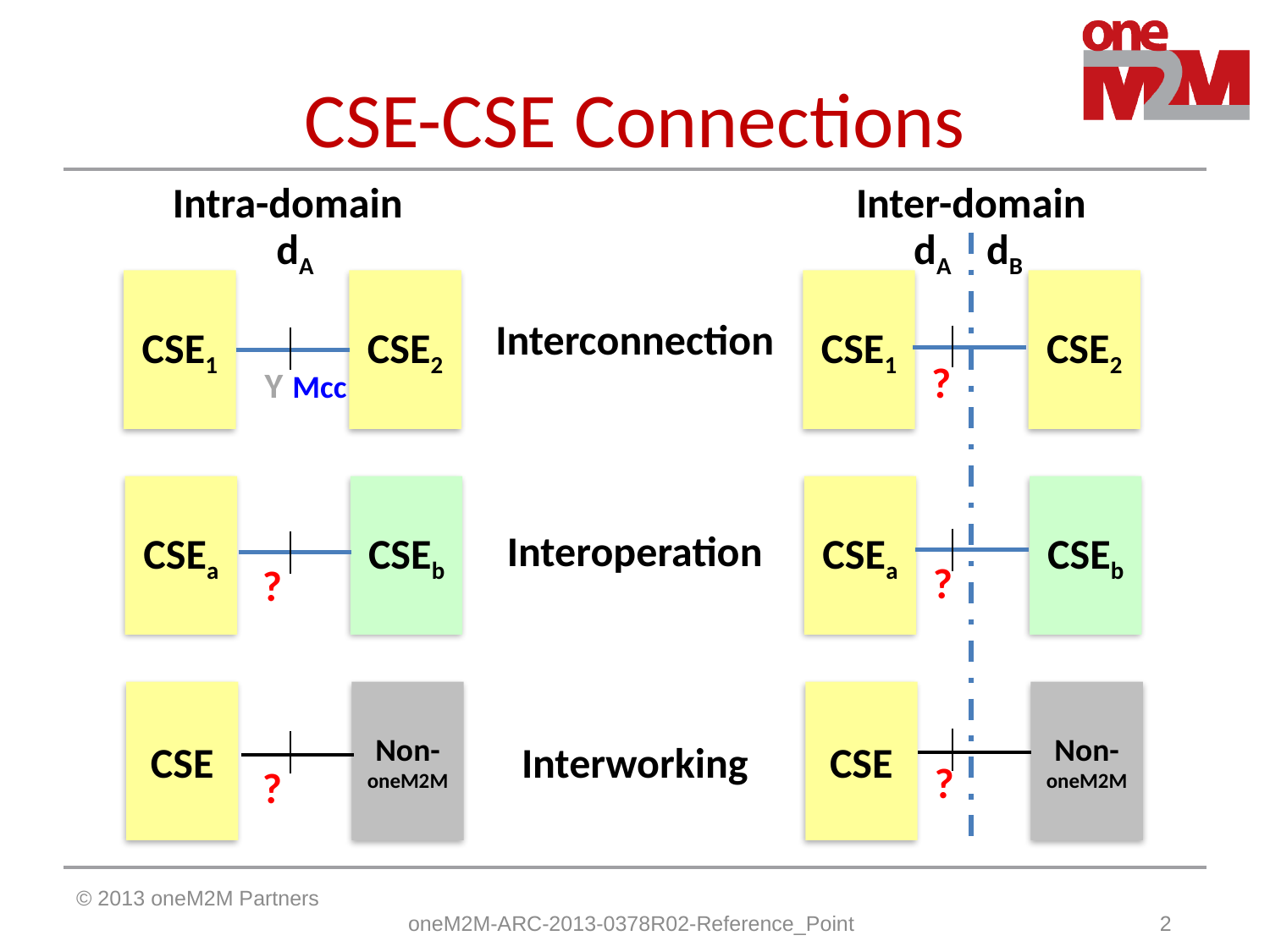

# CSE-CSE Connections
Inter-domain
Intra-domain
dA
dA
dB
CSE1
CSE2
CSE1
CSE2
Interconnection
Y Mcc
?
CSEa
CSEb
CSEa
CSEb
Interoperation
?
?
CSE
Non-
oneM2M
CSE
Non-
oneM2M
Interworking
?
?
© 2013 oneM2M Partners
	oneM2M-ARC-2013-0378R02-Reference_Point	2